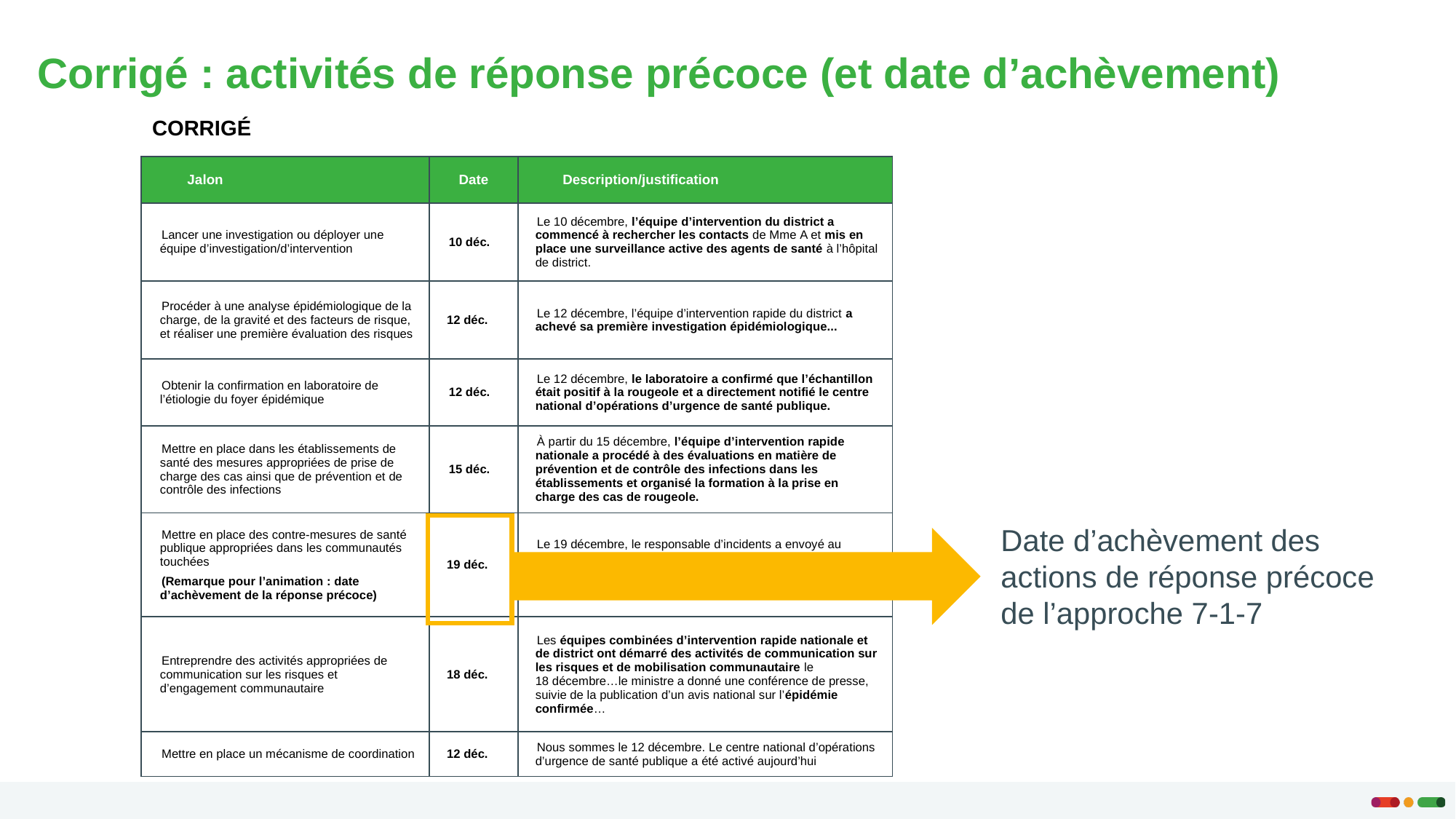

# Corrigé : activités de réponse précoce (et date d’achèvement)
CORRIGÉ
| Jalon | Date | Description/justification |
| --- | --- | --- |
| Lancer une investigation ou déployer une équipe d’investigation/d’intervention | 10 déc. | Le 10 décembre, l’équipe d’intervention du district a commencé à rechercher les contacts de Mme A et mis en place une surveillance active des agents de santé à l’hôpital de district. |
| Procéder à une analyse épidémiologique de la charge, de la gravité et des facteurs de risque, et réaliser une première évaluation des risques | 12 déc. | Le 12 décembre, l’équipe d’intervention rapide du district a achevé sa première investigation épidémiologique... |
| Obtenir la confirmation en laboratoire de l’étiologie du foyer épidémique | 12 déc. | Le 12 décembre, le laboratoire a confirmé que l’échantillon était positif à la rougeole et a directement notifié le centre national d’opérations d’urgence de santé publique. |
| Mettre en place dans les établissements de santé des mesures appropriées de prise de charge des cas ainsi que de prévention et de contrôle des infections | 15 déc. | À partir du 15 décembre, l’équipe d’intervention rapide nationale a procédé à des évaluations en matière de prévention et de contrôle des infections dans les établissements et organisé la formation à la prise en charge des cas de rougeole. |
| Mettre en place des contre-mesures de santé publique appropriées dans les communautés touchées (Remarque pour l’animation : date d’achèvement de la réponse précoce) | 19 déc. | Le 19 décembre, le responsable d’incidents a envoyé au ministre de la Santé une demande de vaccins adressée à l’OMS, sollicitant un soutien pour organiser une campagne de vaccination rapide auprès des communautés touchées. |
| Entreprendre des activités appropriées de communication sur les risques et d’engagement communautaire | 18 déc. | Les équipes combinées d’intervention rapide nationale et de district ont démarré des activités de communication sur les risques et de mobilisation communautaire le 18 décembre…le ministre a donné une conférence de presse, suivie de la publication d’un avis national sur l’épidémie confirmée… |
| Mettre en place un mécanisme de coordination | 12 déc. | Nous sommes le 12 décembre. Le centre national d’opérations d’urgence de santé publique a été activé aujourd’hui |

Date d’achèvement des actions de réponse précoce de l’approche 7-1-7